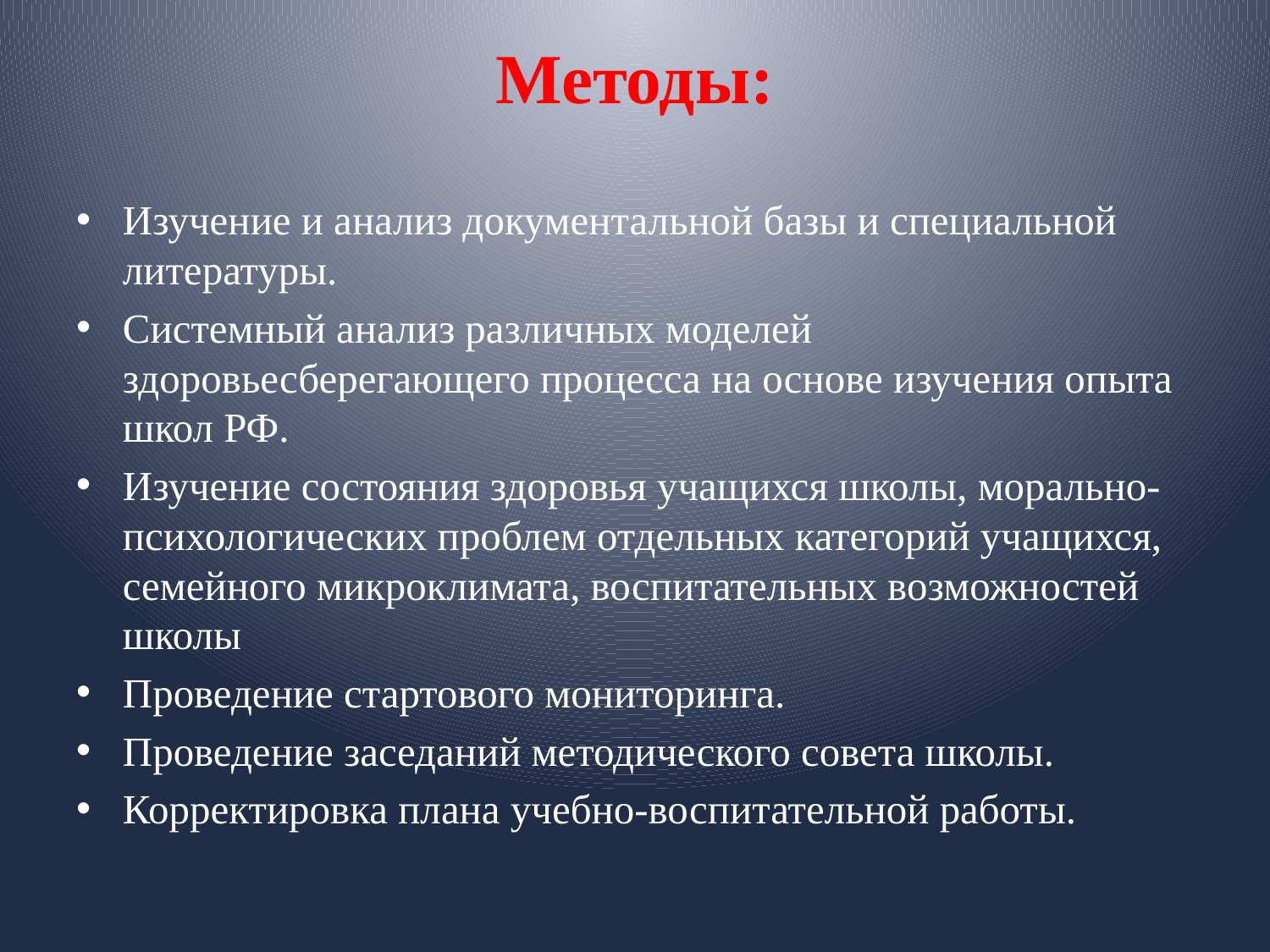

# Методы:

Изучение и анализ документальной базы и специальной литературы.
Системный анализ различных моделей здоровьесберегающего процесса на основе изучения опыта школ РФ.
Изучение состояния здоровья учащихся школы, морально-психологических проблем отдельных категорий учащихся, семейного микроклимата, воспитательных возможностей  школы
Проведение стартового мониторинга.
Проведение заседаний методического совета школы.
Корректировка плана учебно-воспитательной работы.